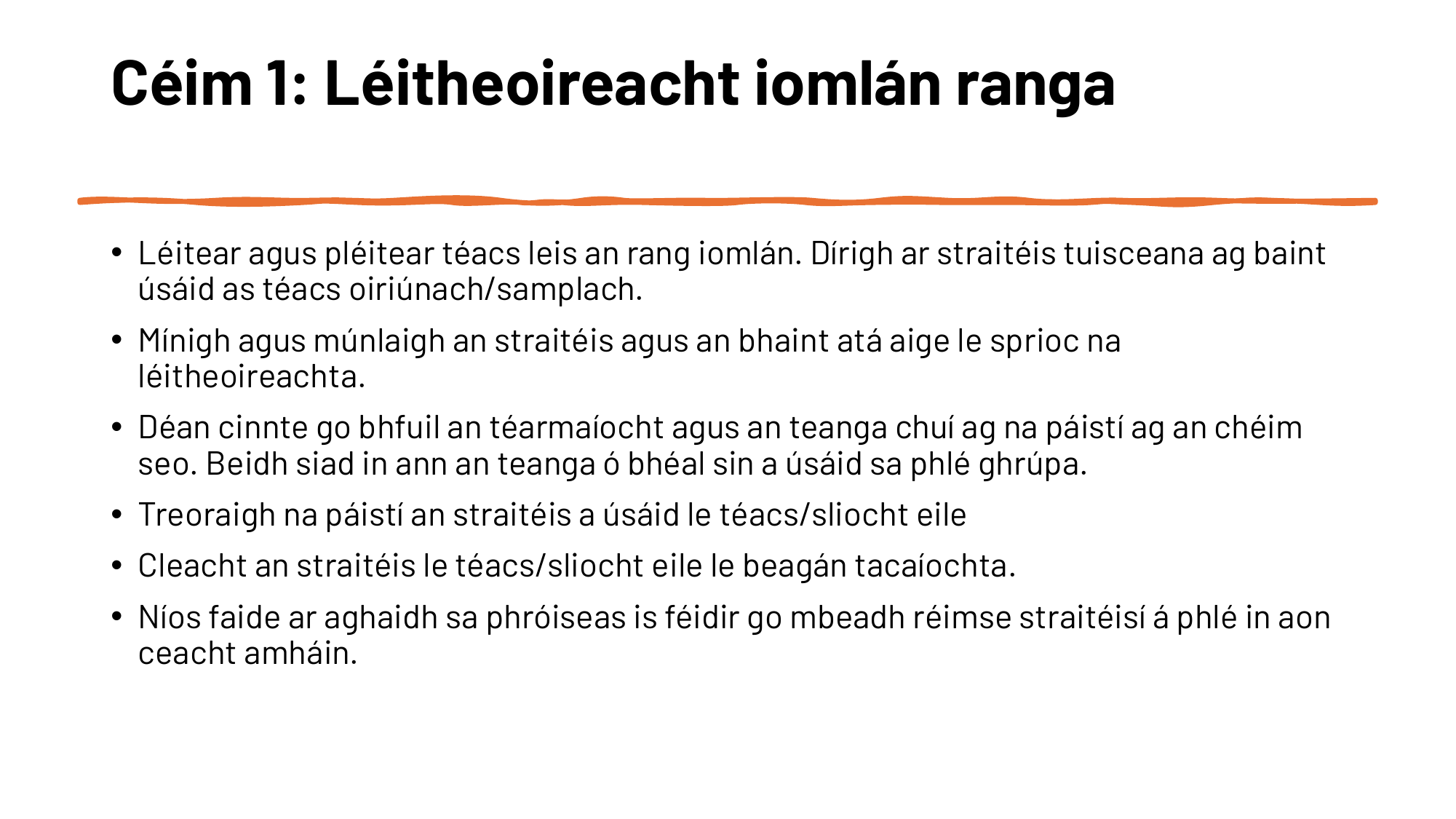

# Céim 1: Léitheoireacht iomlán ranga

Léitear agus pléitear téacs leis an rang iomlán. Dírigh ar straitéis tuisceana ag baint úsáid as téacs oiriúnach/samplach.
Mínigh agus múnlaigh an straitéis agus an bhaint atá aige le sprioc na léitheoireachta.
Déan cinnte go bhfuil an téarmaíocht agus an teanga chuí ag na páistí ag an chéim seo. Beidh siad in ann an teanga ó bhéal sin a úsáid sa phlé ghrúpa.
Treoraigh na páistí an straitéis a úsáid le téacs/sliocht eile
Cleacht an straitéis le téacs/sliocht eile le beagán tacaíochta.
Níos faide ar aghaidh sa phróiseas is féidir go mbeadh réimse straitéisí á phlé in aon ceacht amháin.